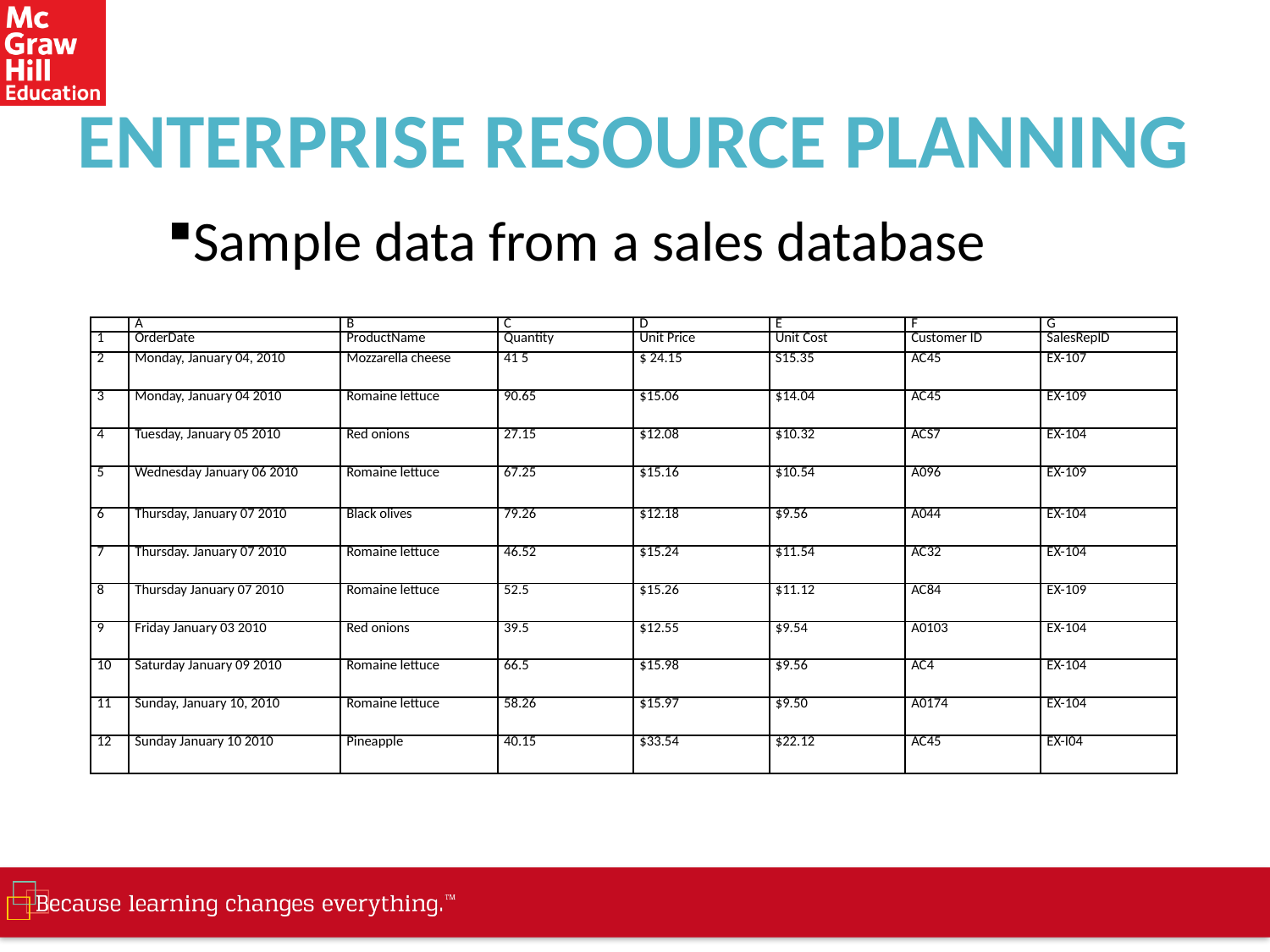

# ENTERPRISE RESOURCE PLANNING
Sample data from a sales database
|  | A | B | C | D | E | F | G |
| --- | --- | --- | --- | --- | --- | --- | --- |
| 1 | OrderDate | ProductName | Quantity | Unit Price | Unit Cost | Customer ID | SalesRepID |
| 2 | Monday, January 04, 2010 | Mozzarella cheese | 41 5 | $ 24.15 | S15.35 | AC45 | EX-107 |
| 3 | Monday, January 04 2010 | Romaine lettuce | 90.65 | $15.06 | $14.04 | AC45 | EX-109 |
| 4 | Tuesday, January 05 2010 | Red onions | 27.15 | $12.08 | $10.32 | ACS7 | EX-104 |
| 5 | Wednesday January 06 2010 | Romaine lettuce | 67.25 | $15.16 | $10.54 | A096 | EX-109 |
| 6 | Thursday, January 07 2010 | Black olives | 79.26 | $12.18 | $9.56 | A044 | EX-104 |
| 7 | Thursday. January 07 2010 | Romaine lettuce | 46.52 | $15.24 | $11.54 | AC32 | EX-104 |
| 8 | Thursday January 07 2010 | Romaine lettuce | 52.5 | $15.26 | $11.12 | AC84 | EX-109 |
| 9 | Friday January 03 2010 | Red onions | 39.5 | $12.55 | $9.54 | A0103 | EX-104 |
| 10 | Saturday January 09 2010 | Romaine lettuce | 66.5 | $15.98 | $9.56 | AC4 | EX-104 |
| 11 | Sunday, January 10, 2010 | Romaine lettuce | 58.26 | $15.97 | $9.50 | A0174 | EX-104 |
| 12 | Sunday January 10 2010 | Pineapple | 40.15 | $33.54 | $22.12 | AC45 | EX-I04 |